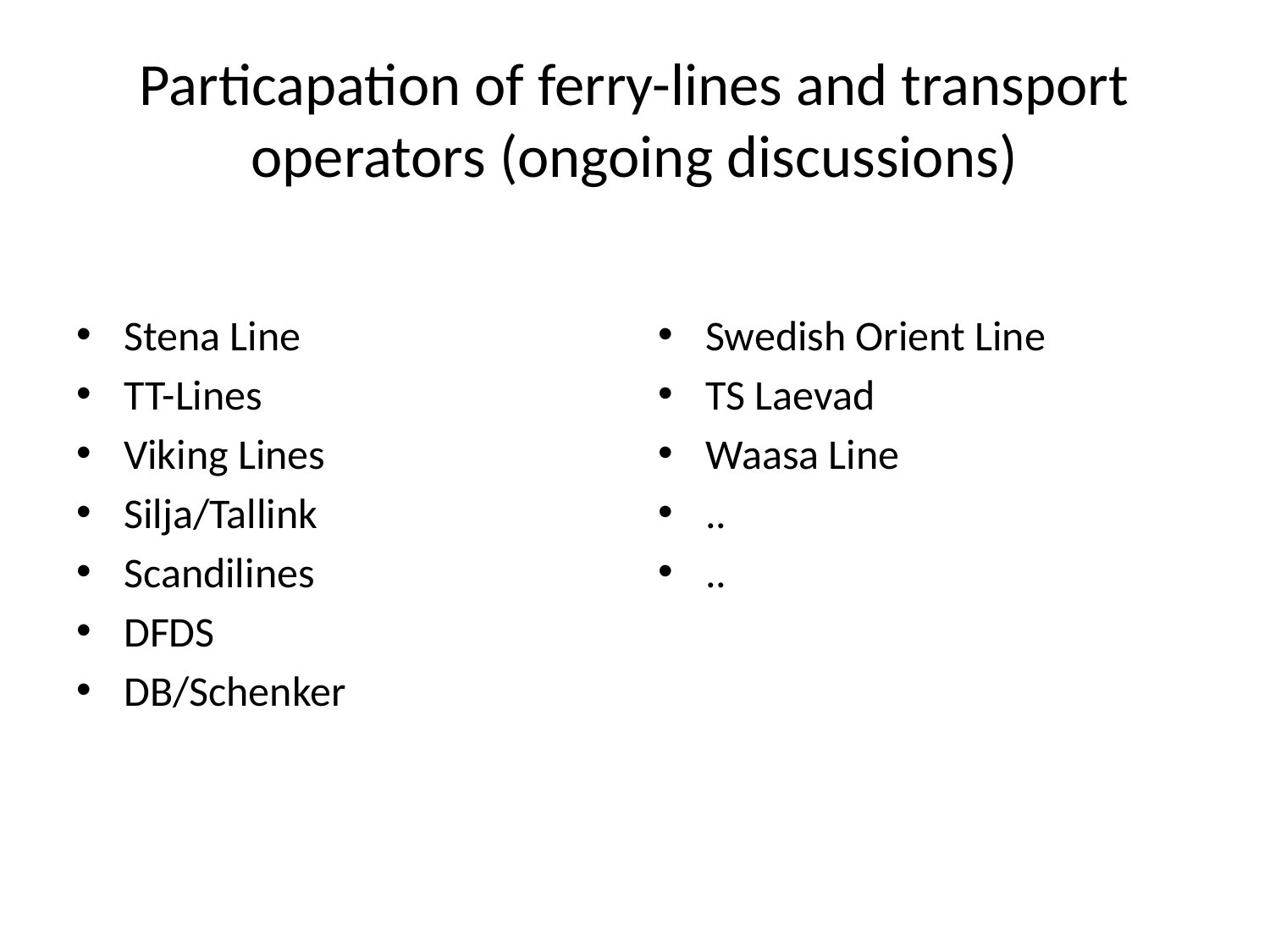

# Particapation of ferry-lines and transport operators (ongoing discussions)

Stena Line
TT-Lines
Viking Lines
Silja/Tallink
Scandilines
DFDS
DB/Schenker

Swedish Orient Line
TS Laevad
Waasa Line
..
..